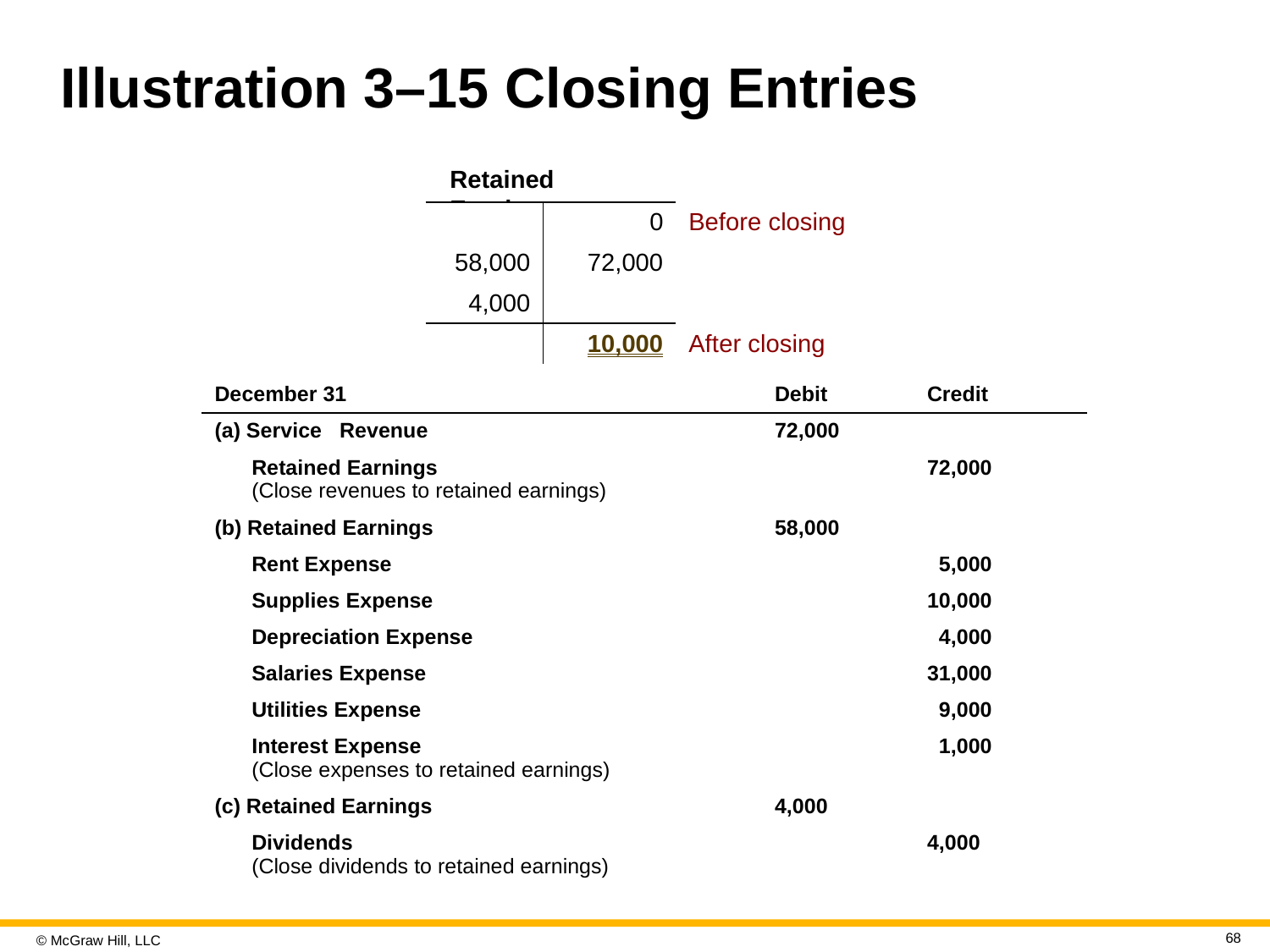

# Illustration 3–15 Closing Entries
Retained Earnings
|  | 0 | Before closing |
| --- | --- | --- |
| 58,000 | 72,000 |  |
| 4,000 |  |  |
|  | 10,000 | After closing |
| December 31 | Debit | Credit |
| --- | --- | --- |
| (a) Service Revenue | 72,000 |  |
| Retained Earnings (Close revenues to retained earnings) |  | 72,000 |
| (b) Retained Earnings | 58,000 |  |
| Rent Expense |  | 5,000 |
| Supplies Expense |  | 10,000 |
| Depreciation Expense |  | 4,000 |
| Salaries Expense |  | 31,000 |
| Utilities Expense |  | 9,000 |
| Interest Expense (Close expenses to retained earnings) |  | 1,000 |
| (c) Retained Earnings | 4,000 |  |
| Dividends (Close dividends to retained earnings) |  | 4,000 |
68